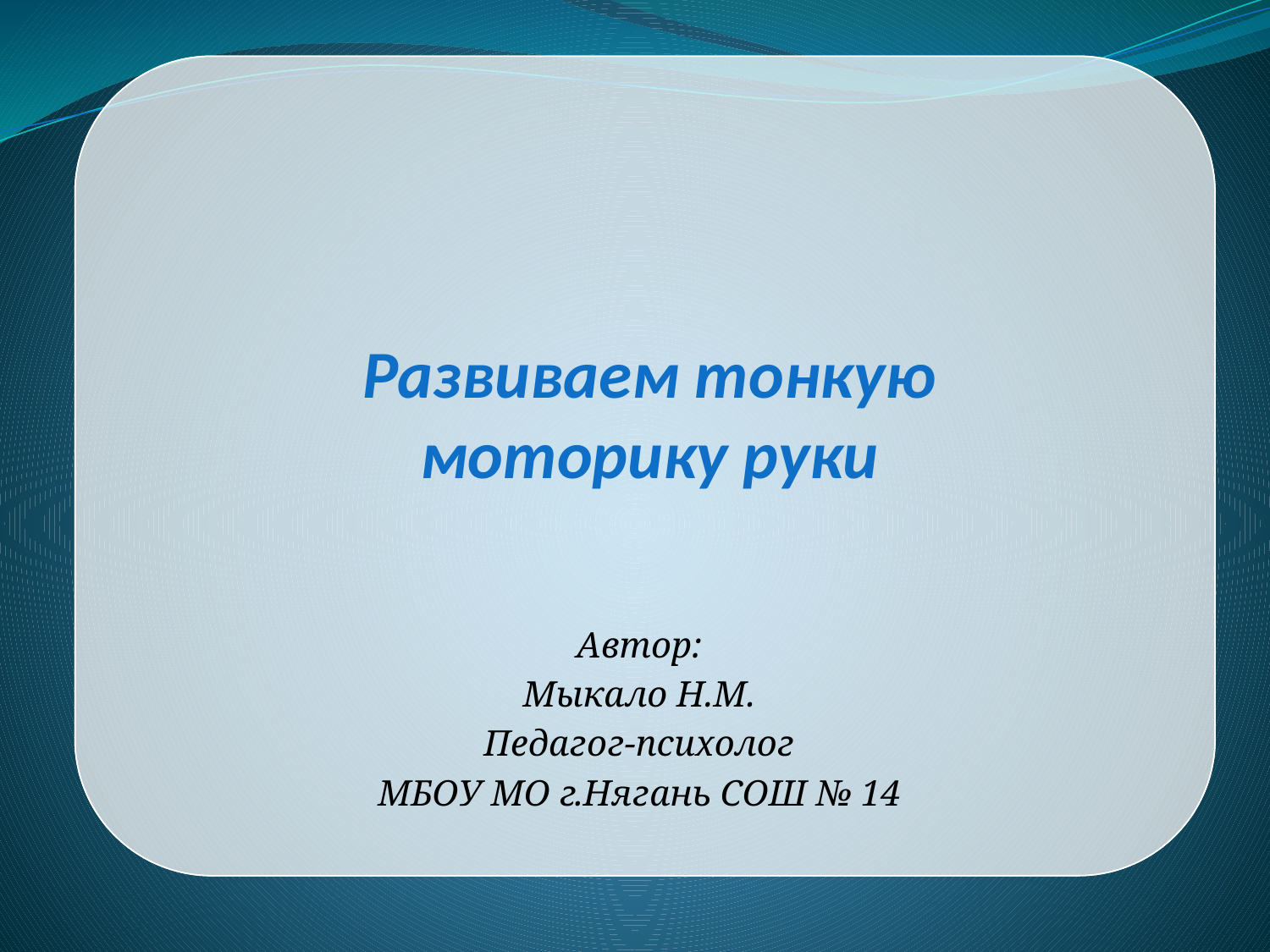

# Развиваем тонкую моторику руки
Автор:
Мыкало Н.М.
Педагог-психолог
МБОУ МО г.Нягань СОШ № 14